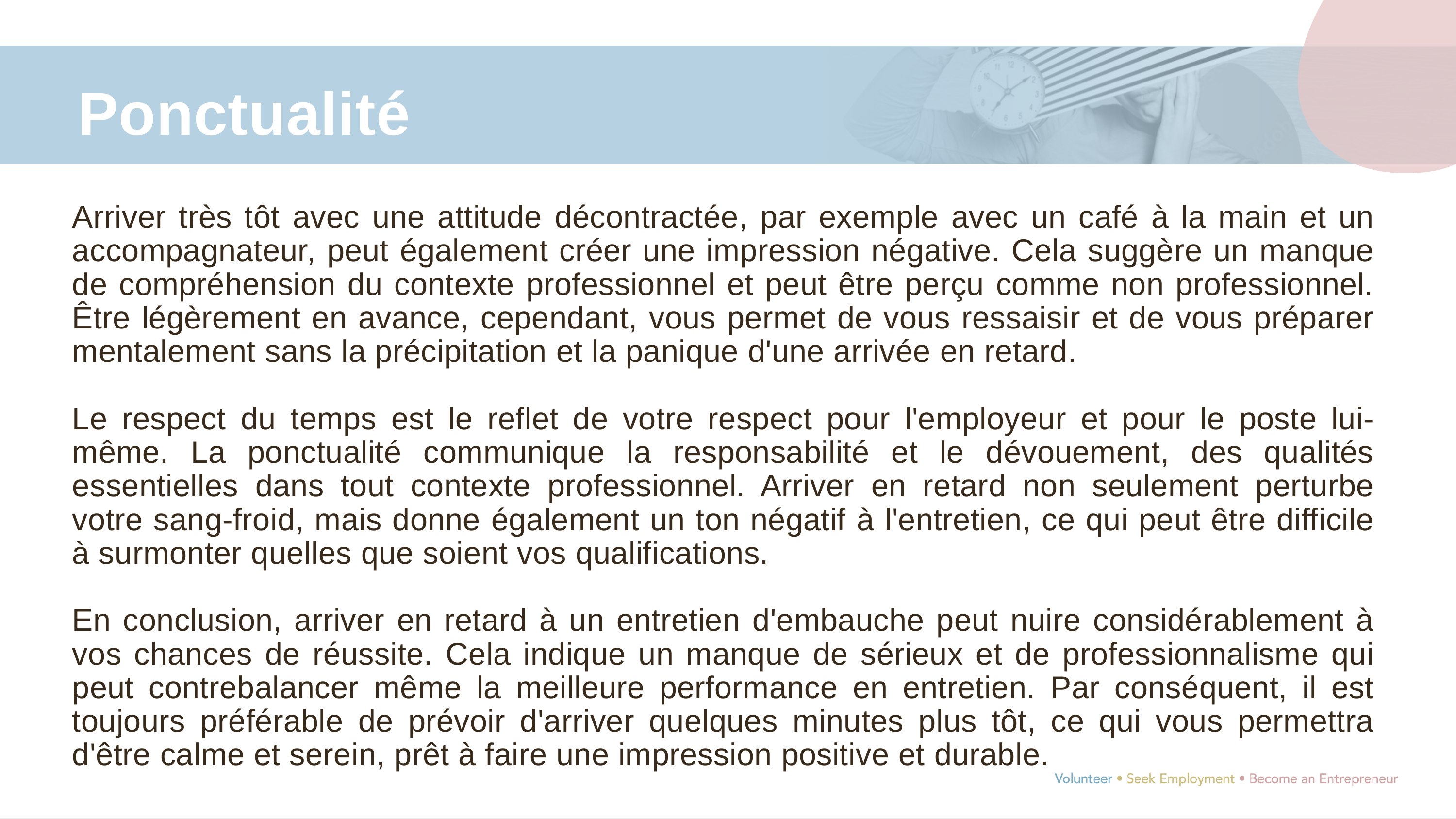

Ponctualité

Arriver très tôt avec une attitude décontractée, par exemple avec un café à la main et un accompagnateur, peut également créer une impression négative. Cela suggère un manque de compréhension du contexte professionnel et peut être perçu comme non professionnel. Être légèrement en avance, cependant, vous permet de vous ressaisir et de vous préparer mentalement sans la précipitation et la panique d'une arrivée en retard.

Le respect du temps est le reflet de votre respect pour l'employeur et pour le poste lui-même. La ponctualité communique la responsabilité et le dévouement, des qualités essentielles dans tout contexte professionnel. Arriver en retard non seulement perturbe votre sang-froid, mais donne également un ton négatif à l'entretien, ce qui peut être difficile à surmonter quelles que soient vos qualifications.

En conclusion, arriver en retard à un entretien d'embauche peut nuire considérablement à vos chances de réussite. Cela indique un manque de sérieux et de professionnalisme qui peut contrebalancer même la meilleure performance en entretien. Par conséquent, il est toujours préférable de prévoir d'arriver quelques minutes plus tôt, ce qui vous permettra d'être calme et serein, prêt à faire une impression positive et durable.